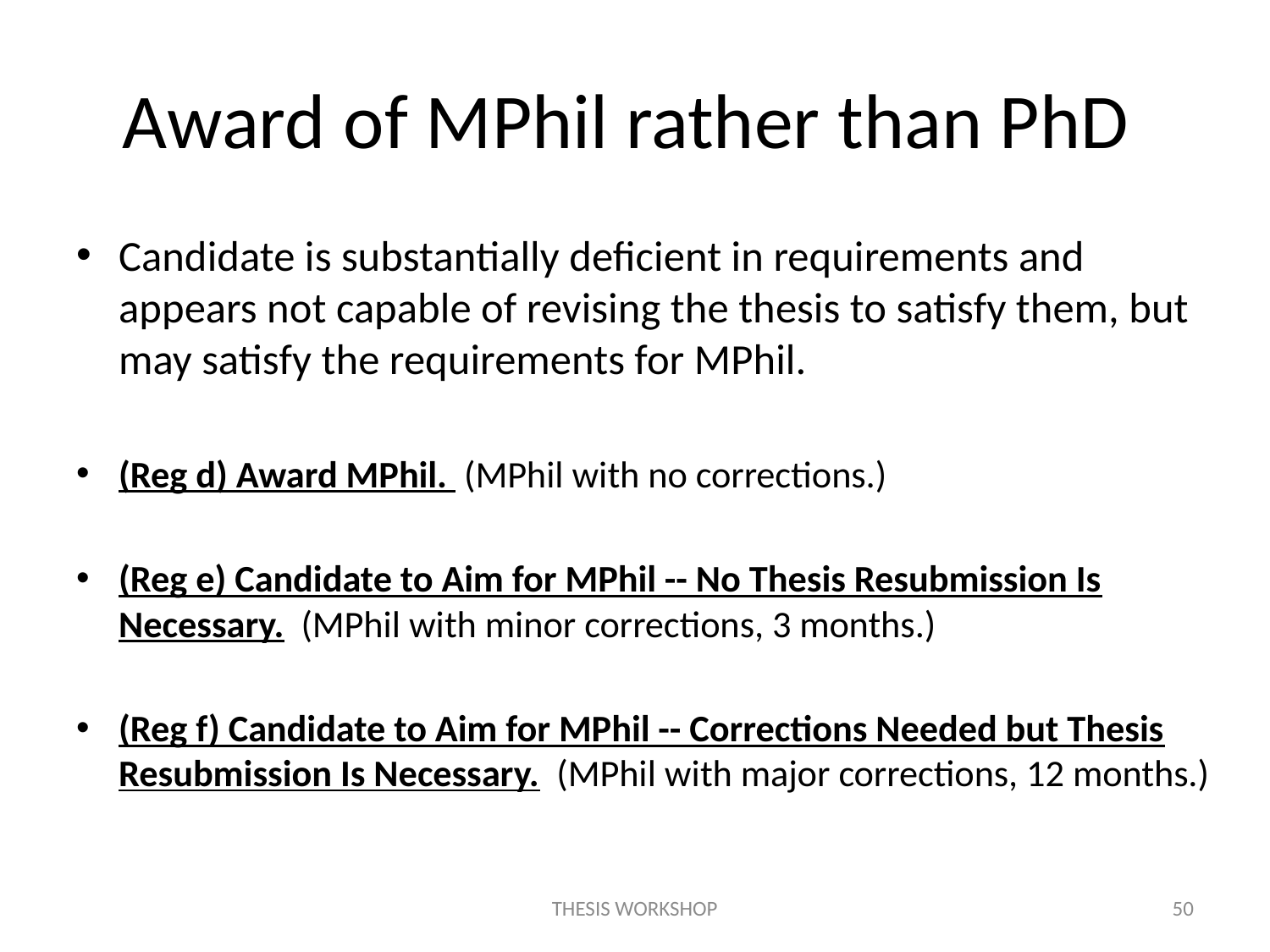

# Award of MPhil rather than PhD
Candidate is substantially deficient in requirements and appears not capable of revising the thesis to satisfy them, but may satisfy the requirements for MPhil.

(Reg d) Award MPhil.  (MPhil with no corrections.)

(Reg e) Candidate to Aim for MPhil -- No Thesis Resubmission Is Necessary.  (MPhil with minor corrections, 3 months.)

(Reg f) Candidate to Aim for MPhil -- Corrections Needed but Thesis Resubmission Is Necessary.  (MPhil with major corrections, 12 months.)

THESIS WORKSHOP
50